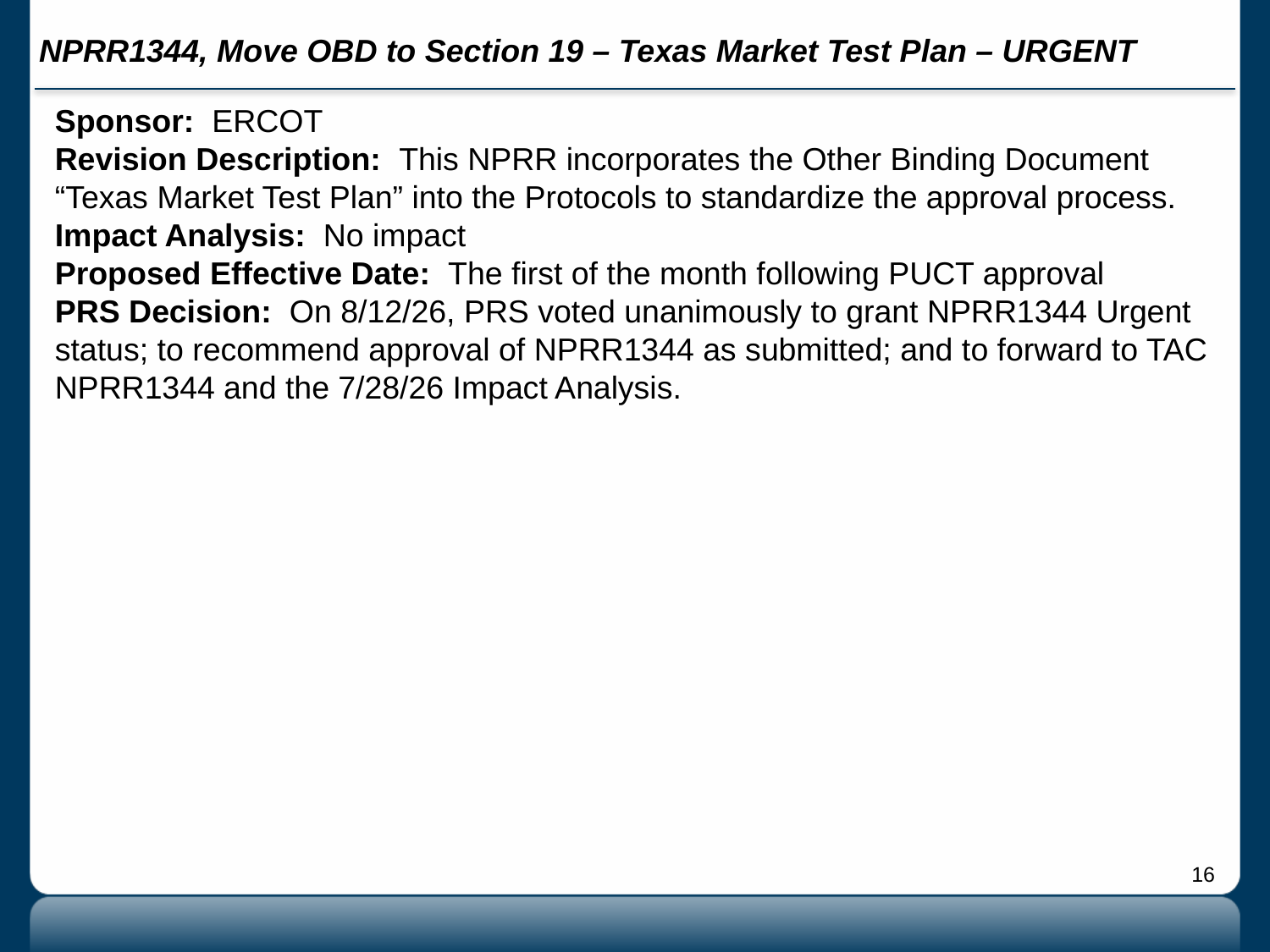

# NPRR1344, Move OBD to Section 19 – Texas Market Test Plan – URGENT
Sponsor:  ERCOT
Revision Description:  This NPRR incorporates the Other Binding Document “Texas Market Test Plan” into the Protocols to standardize the approval process.
Impact Analysis:  No impact
Proposed Effective Date:  The first of the month following PUCT approval
PRS Decision:  On 8/12/26, PRS voted unanimously to grant NPRR1344 Urgent status; to recommend approval of NPRR1344 as submitted; and to forward to TAC NPRR1344 and the 7/28/26 Impact Analysis.